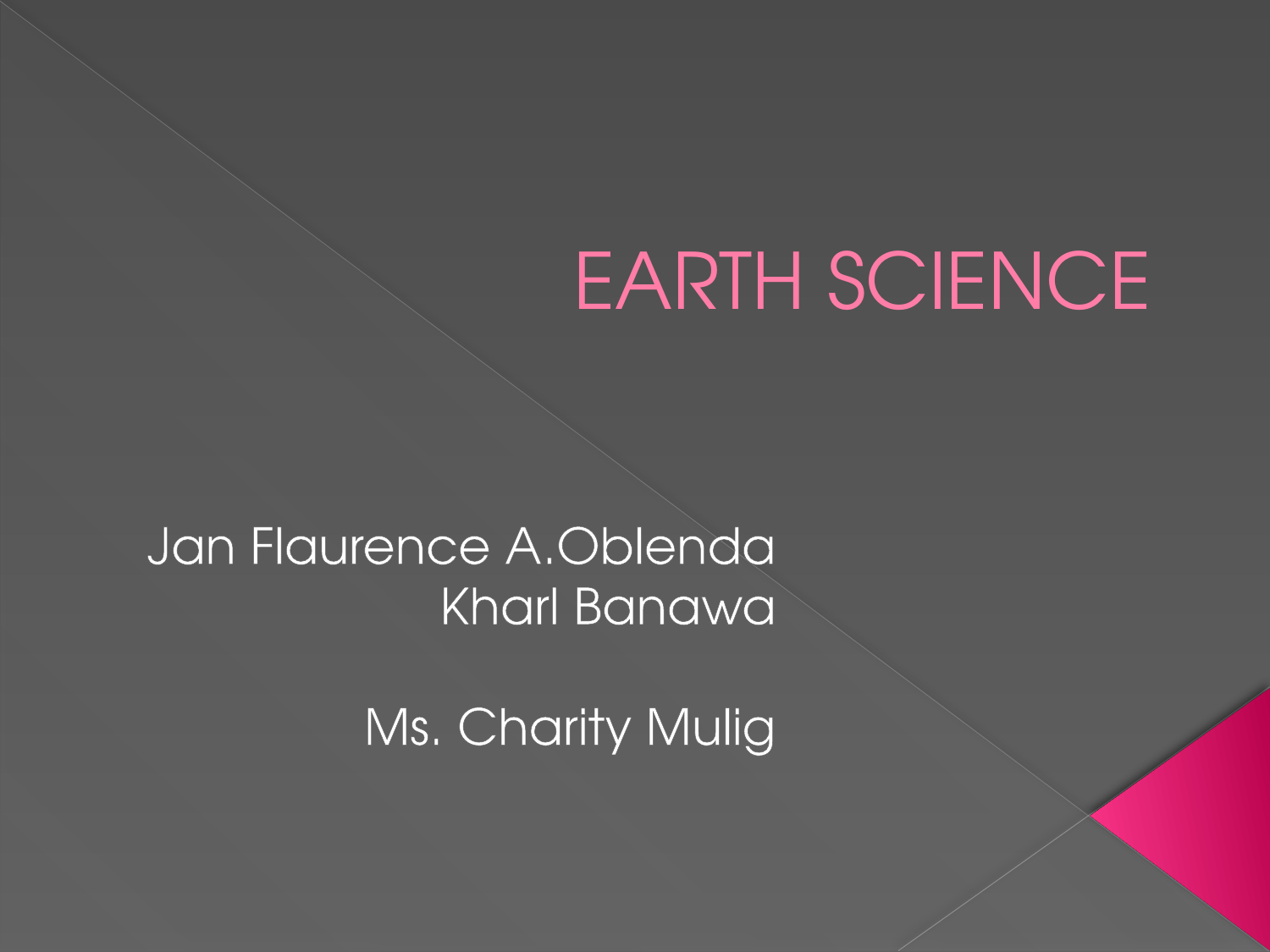

# EARTH SCIENCE
Jan Flaurence A.Oblenda
Kharl Banawa

Ms. Charity Mulig